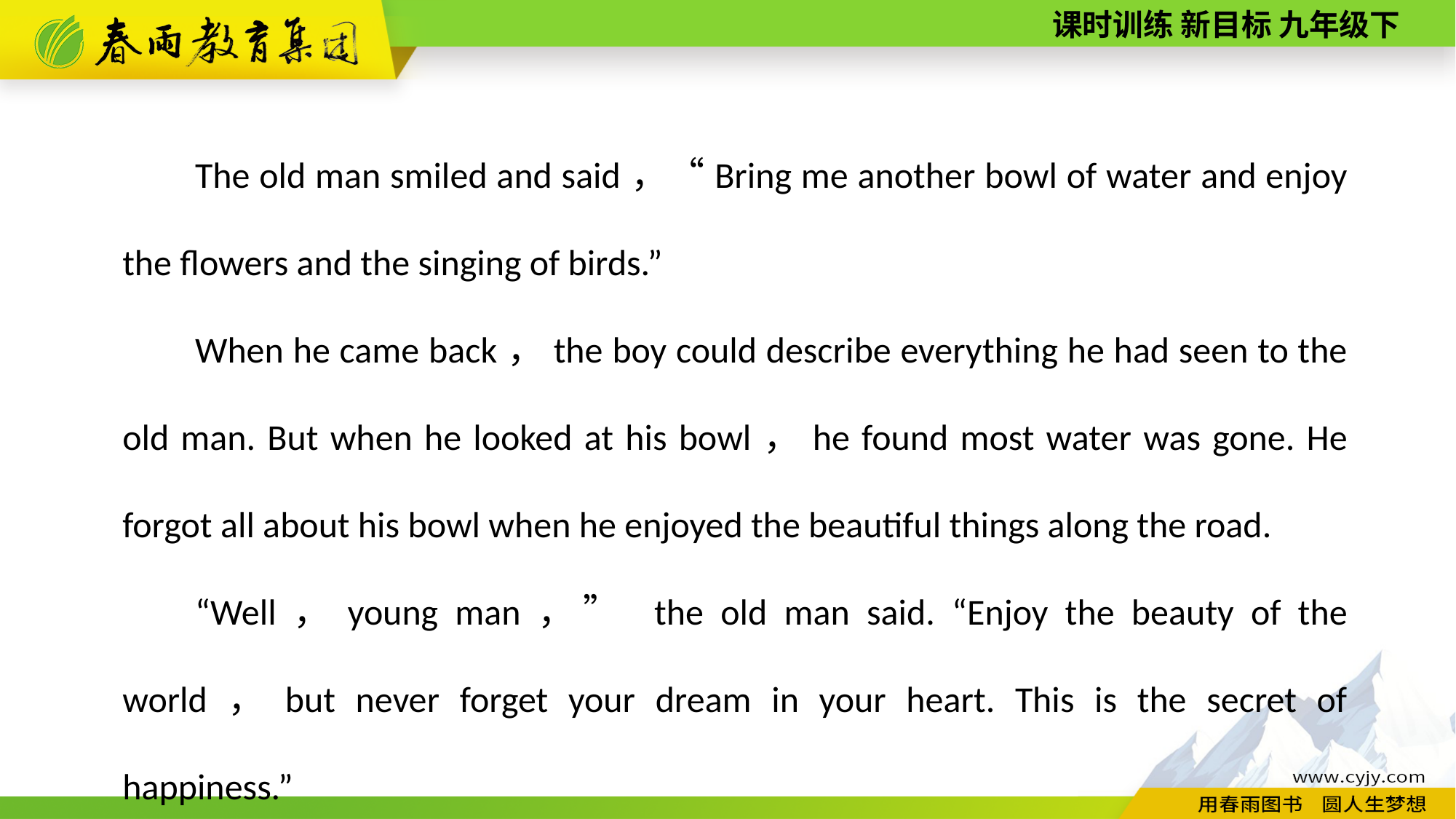

The old man smiled and said，“Bring me another bowl of water and enjoy the flowers and the singing of birds.”
When he came back，the boy could describe everything he had seen to the old man. But when he looked at his bowl，he found most water was gone. He forgot all about his bowl when he enjoyed the beautiful things along the road.
“Well，young man，” the old man said. “Enjoy the beauty of the world，but never forget your dream in your heart. This is the secret of happiness.”